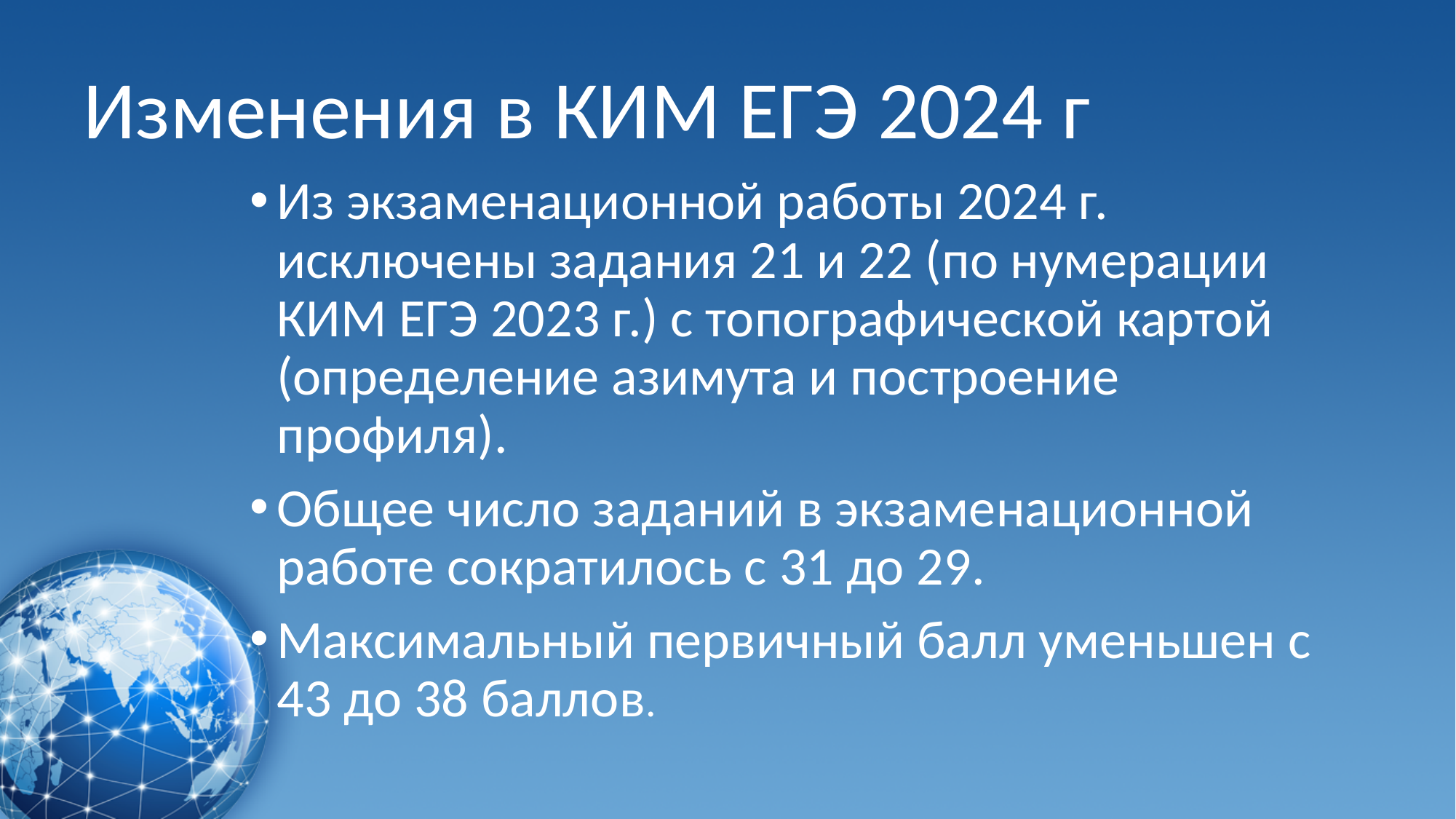

# Изменения в КИМ ЕГЭ 2024 г
Из экзаменационной работы 2024 г. исключены задания 21 и 22 (по нумерации КИМ ЕГЭ 2023 г.) с топографической картой (определение азимута и построение профиля).
Общее число заданий в экзаменационной работе сократилось с 31 до 29.
Максимальный первичный балл уменьшен с 43 до 38 баллов.